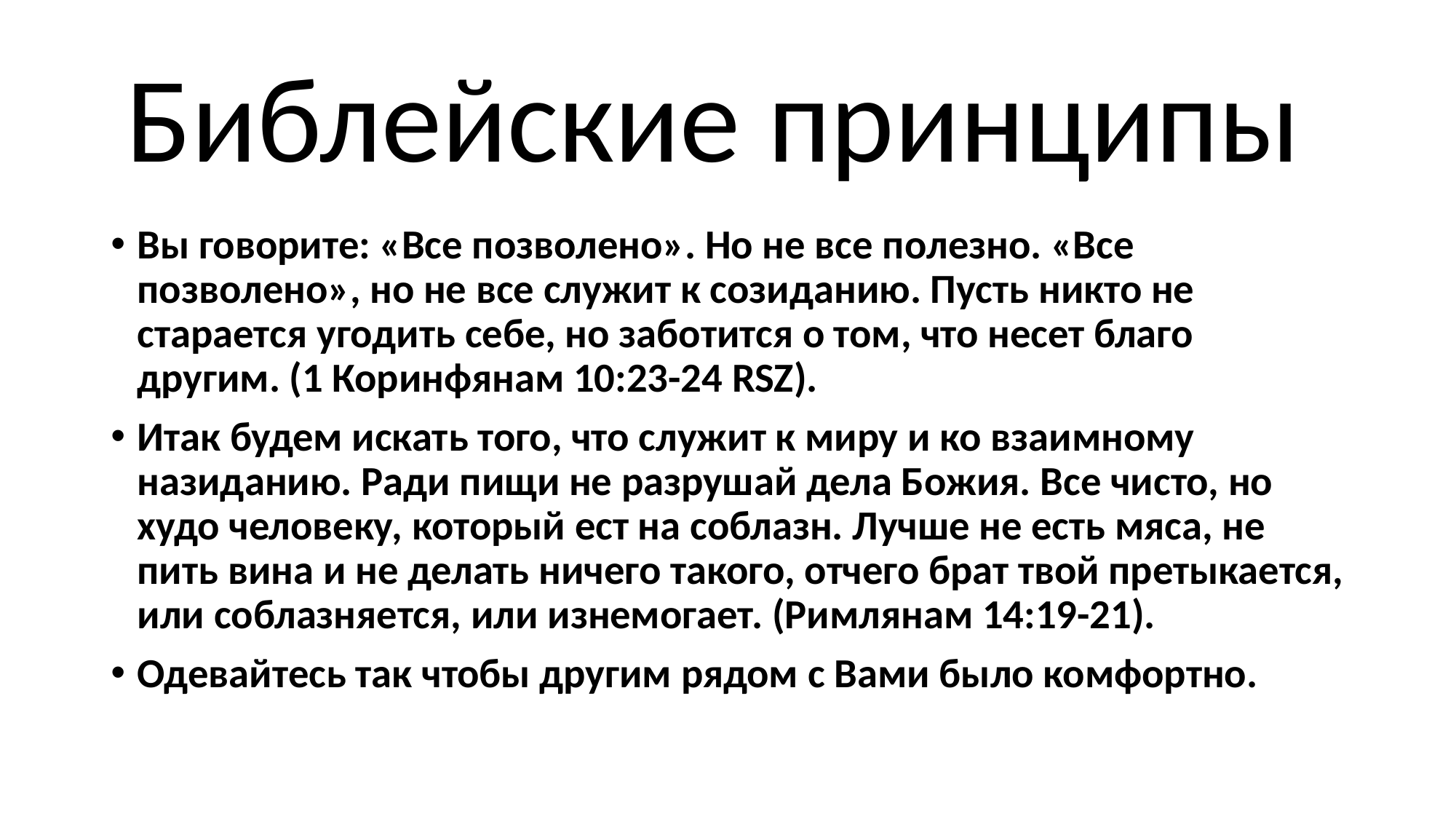

# Библейские принципы
Вы говорите: «Все позволено». Но не все полезно. «Все позволено», но не все служит к созиданию. Пусть никто не старается угодить себе, но заботится о том, что несет благо другим. (1 Коринфянам 10:23-24 RSZ).
Итак будем искать того, что служит к миру и ко взаимному назиданию. Ради пищи не разрушай дела Божия. Все чисто, но худо человеку, который ест на соблазн. Лучше не есть мяса, не пить вина и не делать ничего такого, отчего брат твой претыкается, или соблазняется, или изнемогает. (Римлянам 14:19-21).
Одевайтесь так чтобы другим рядом с Вами было комфортно.